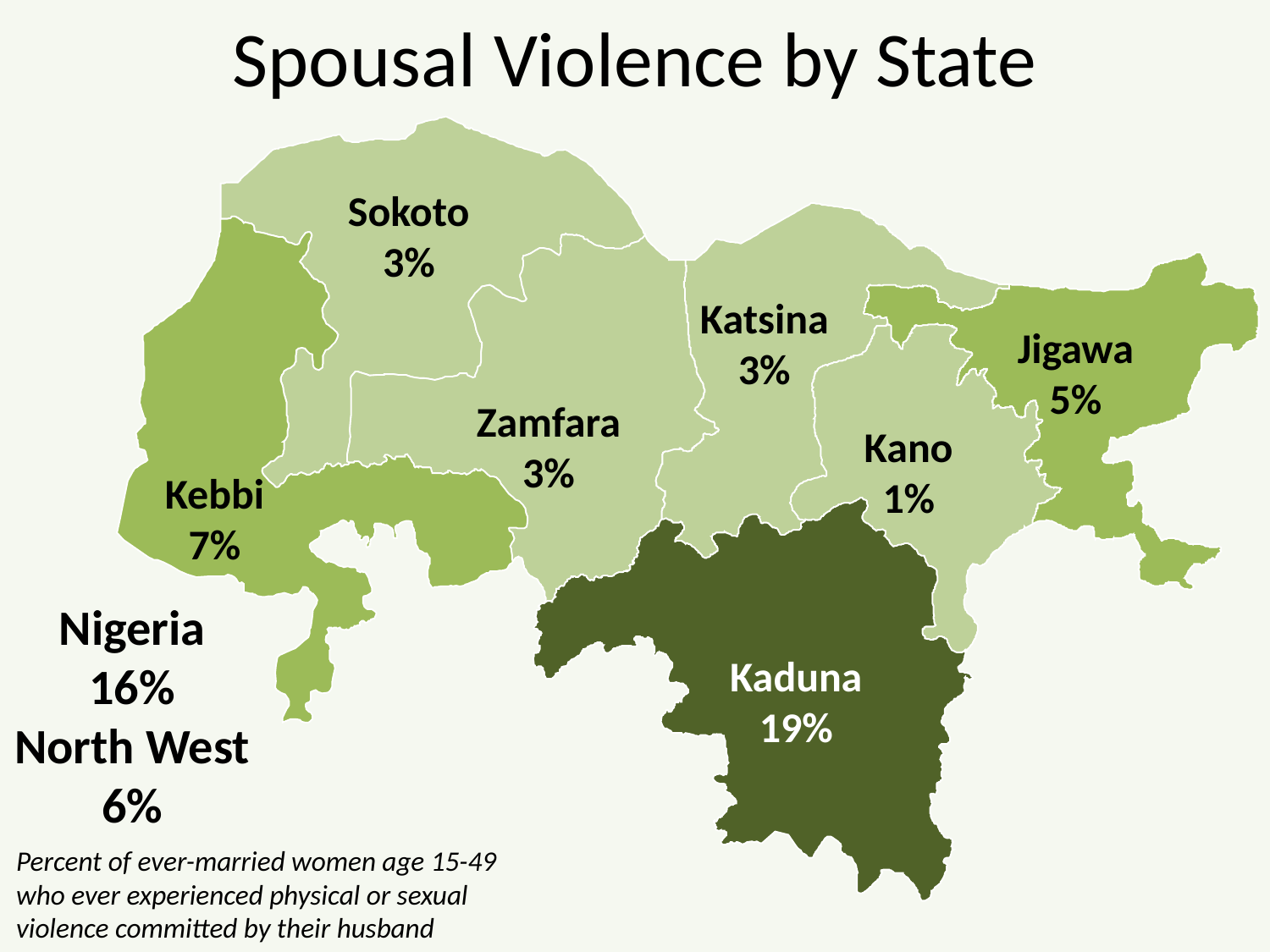

# Spousal Violence by State

Sokoto
3%

Katsina
3%
Niger
48%
Jigawa
5%
Zamfara
3%
Kano
1%
Kebbi
7%
Nigeria
16%
North West
6%
Kaduna
19%
Percent of ever-married women age 15-49 who ever experienced physical or sexual violence committed by their husband